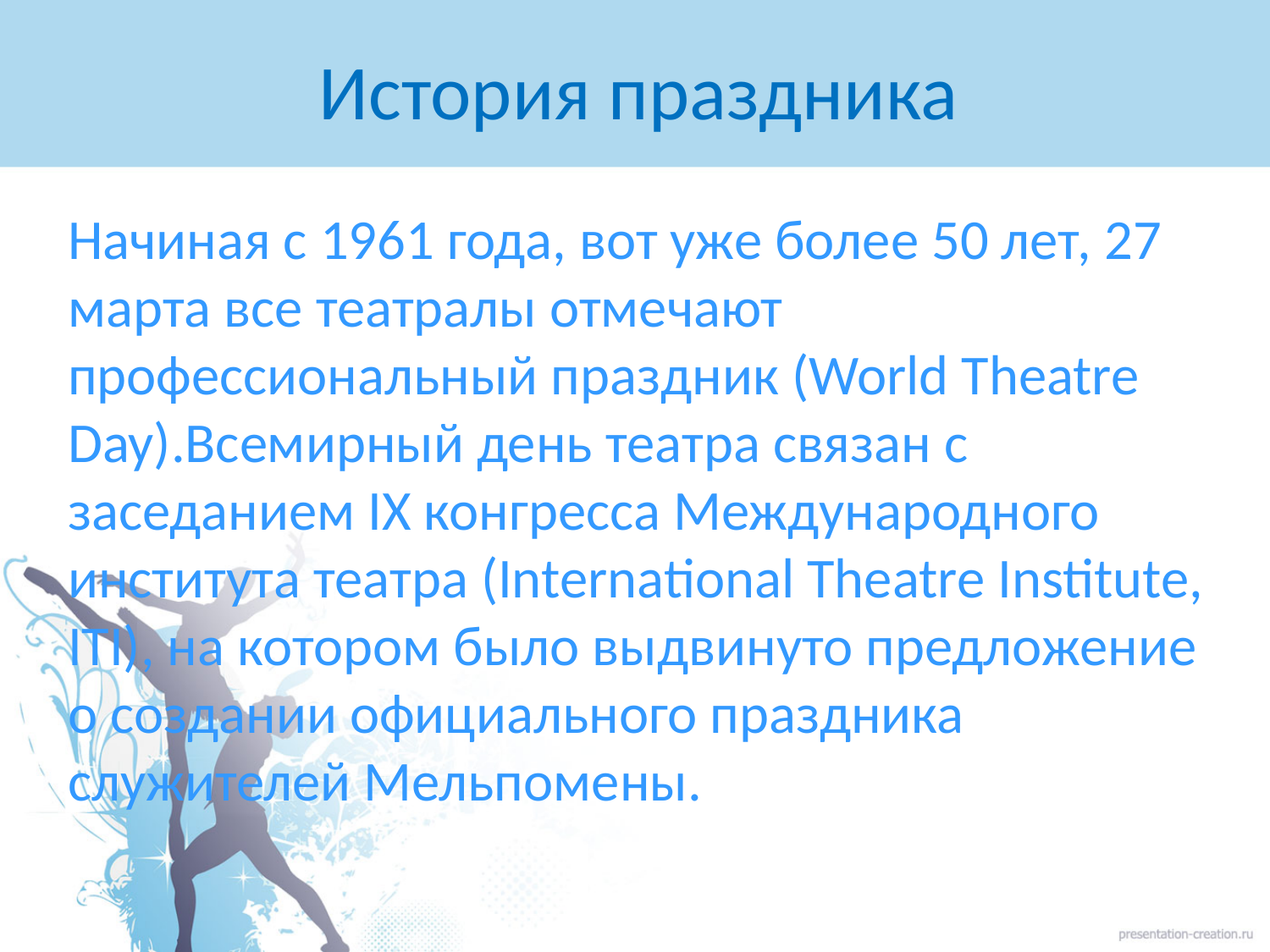

# История праздника
Начиная с 1961 года, вот уже более 50 лет, 27 марта все театралы отмечают профессиональный праздник (World Theatre Day).Всемирный день театра связан с заседанием IX конгресса Международного института театра (International Theatre Institute, ITI), на котором было выдвинуто предложение о создании официального праздника служителей Мельпомены.